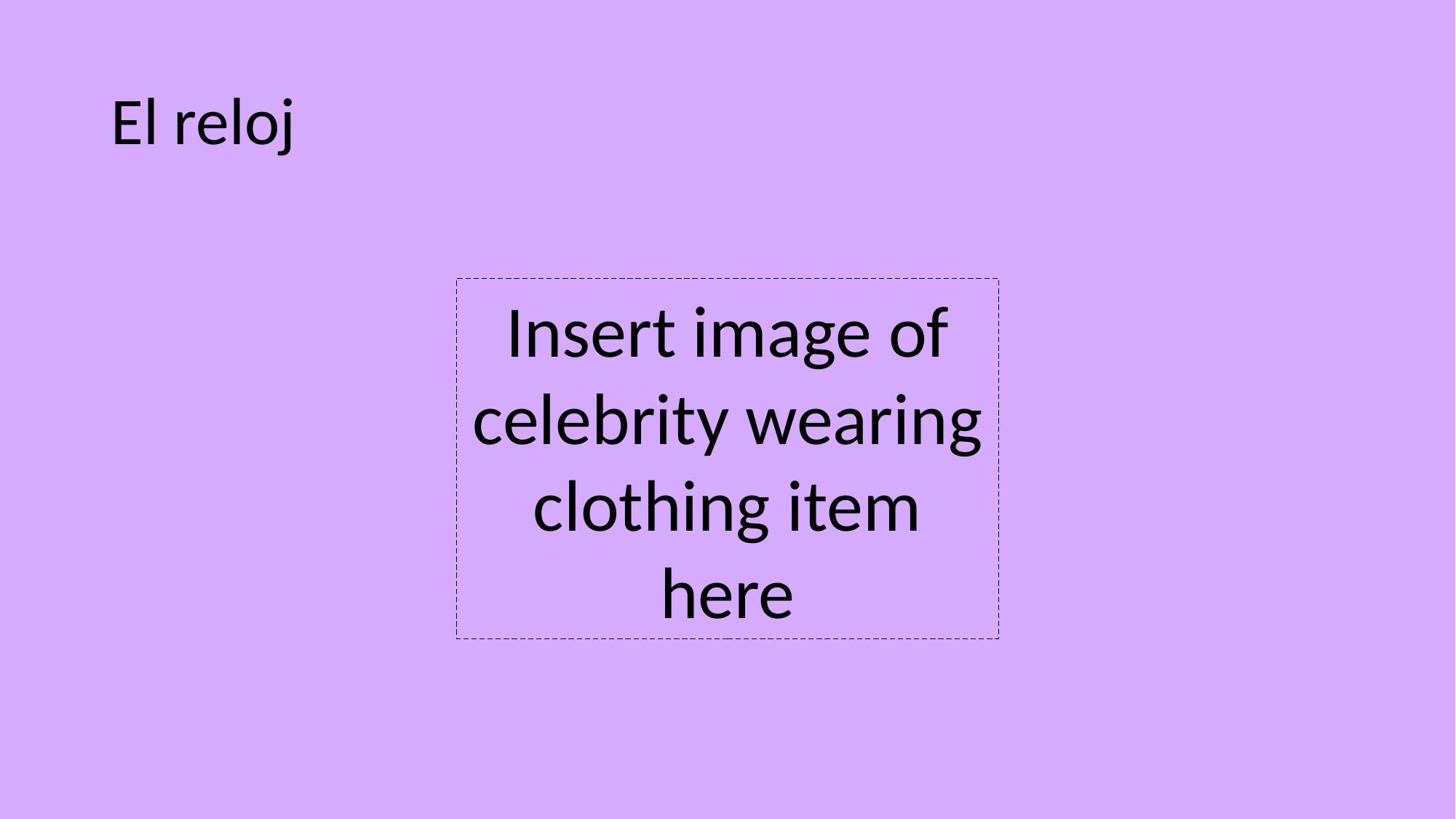

# El reloj
Insert image of celebrity wearing clothing item here